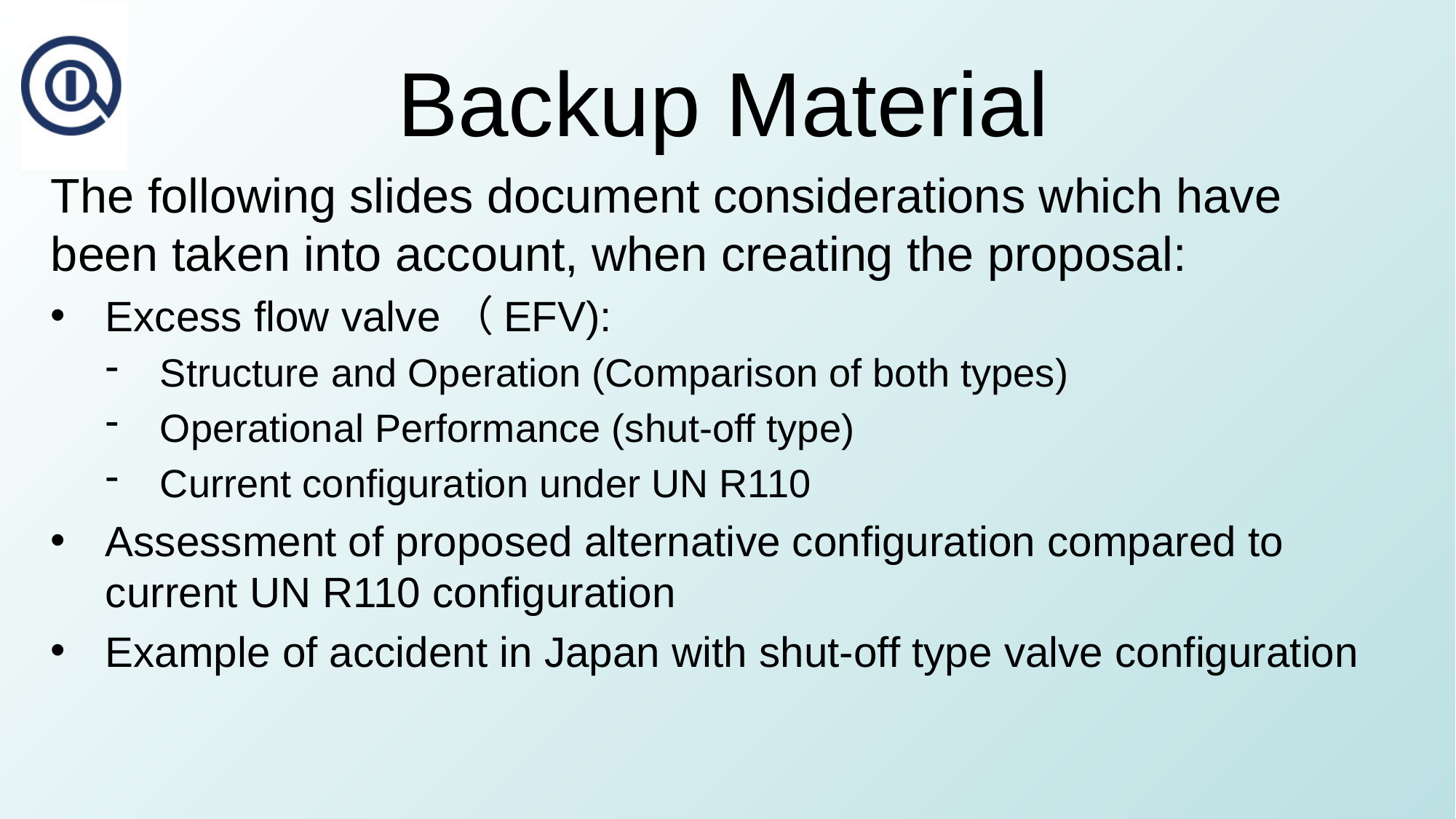

Backup Material
The following slides document considerations which have been taken into account, when creating the proposal:
Excess flow valve（EFV):
Structure and Operation (Comparison of both types)
Operational Performance (shut-off type)
Current configuration under UN R110
Assessment of proposed alternative configuration compared to current UN R110 configuration
Example of accident in Japan with shut-off type valve configuration